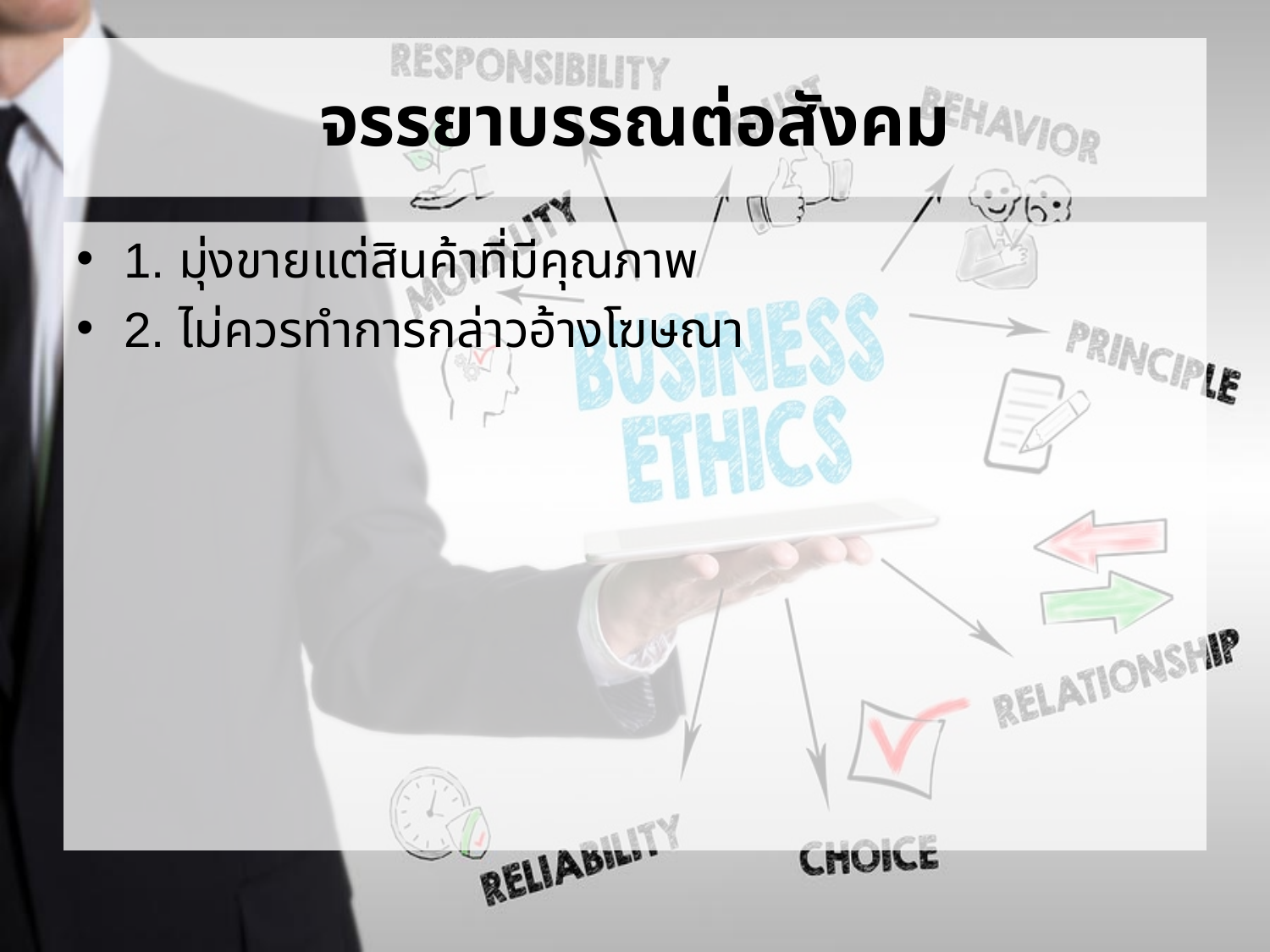

# จรรยาบรรณต่อสังคม
1. มุ่งขายแต่สินค้าที่มีคุณภาพ
2. ไม่ควรทำการกล่าวอ้างโฆษณา